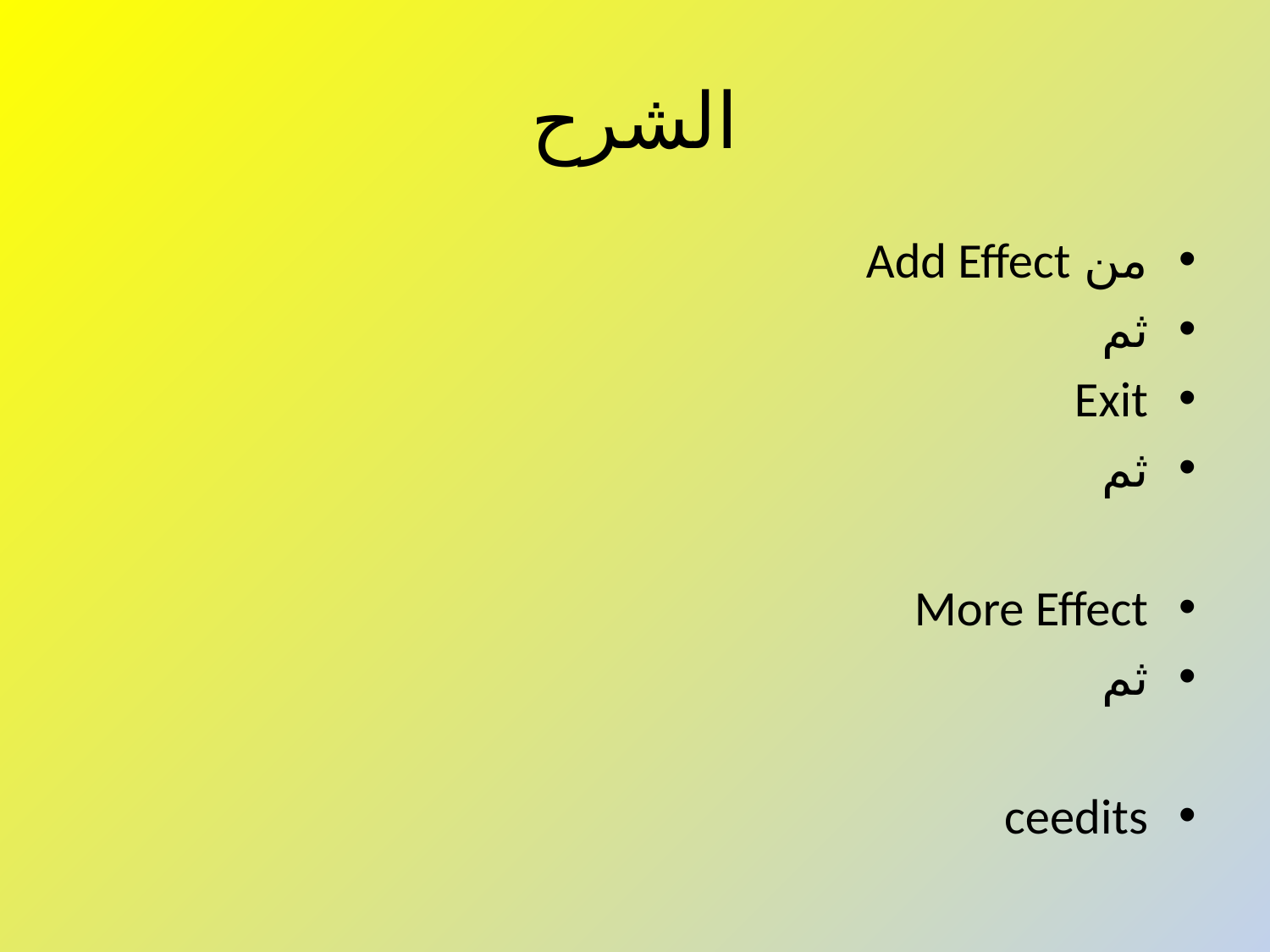

# الشرح
من Add Effect
ثم
Exit
ثم

More Effect
ثم

ceedits